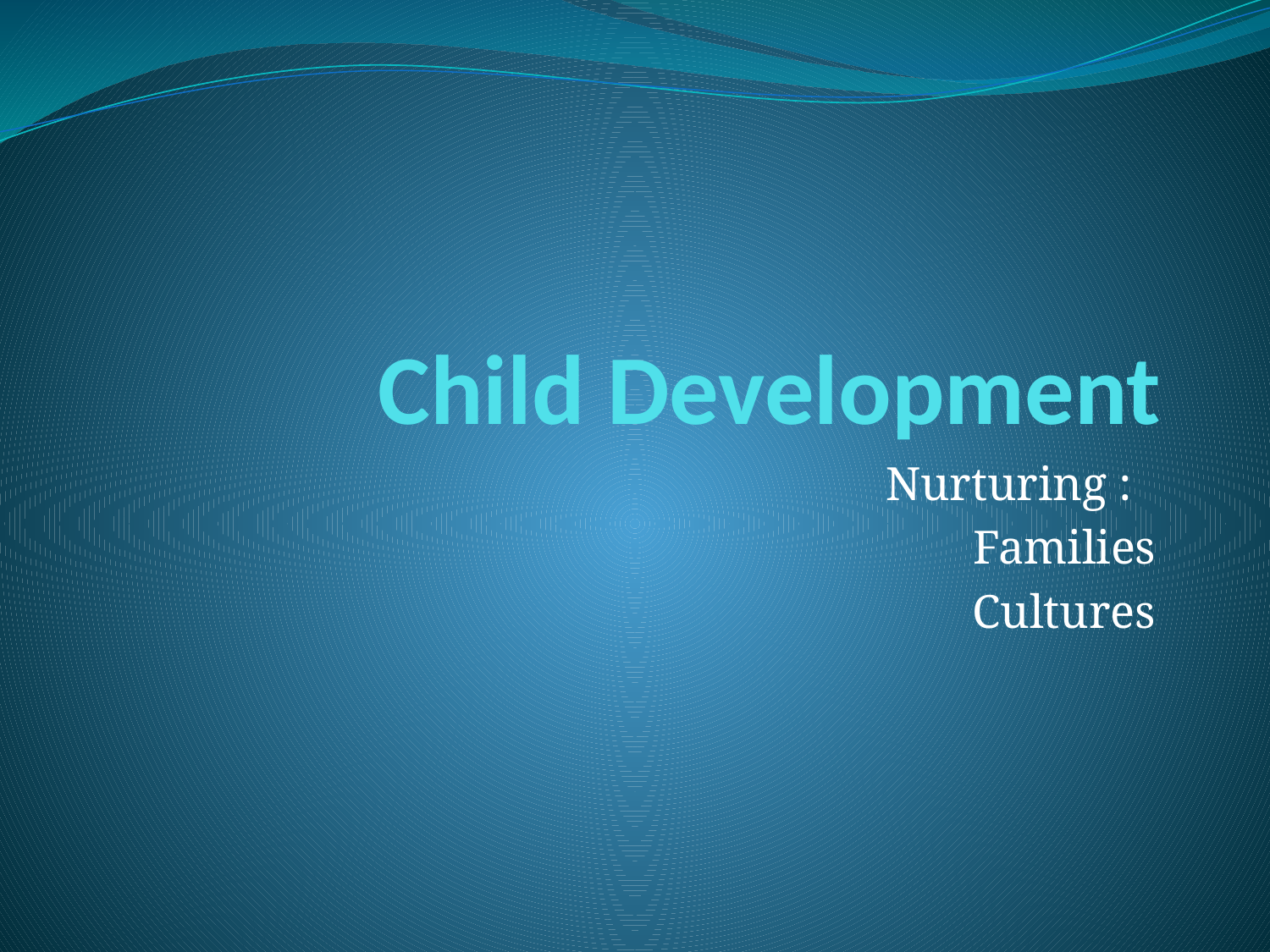

# Child Development
Nurturing :
Families
Cultures